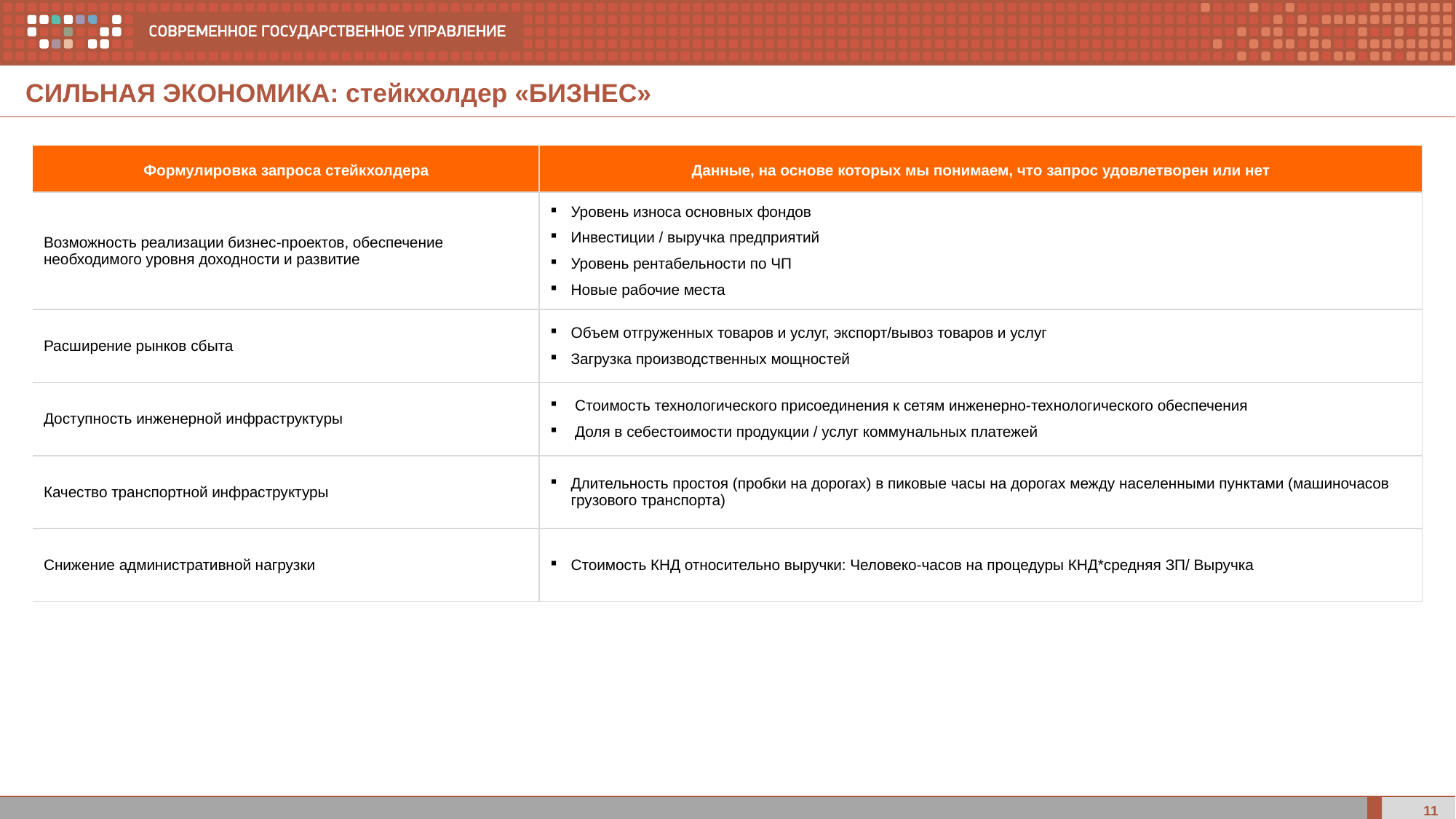

СИЛЬНАЯ ЭКОНОМИКА: стейкхолдер «БИЗНЕС»
| Формулировка запроса стейкхолдера | Данные, на основе которых мы понимаем, что запрос удовлетворен или нет |
| --- | --- |
| Возможность реализации бизнес-проектов, обеспечение необходимого уровня доходности и развитие | Уровень износа основных фондов Инвестиции / выручка предприятий Уровень рентабельности по ЧП Новые рабочие места |
| Расширение рынков сбыта | Объем отгруженных товаров и услуг, экспорт/вывоз товаров и услуг Загрузка производственных мощностей |
| Доступность инженерной инфраструктуры | Стоимость технологического присоединения к сетям инженерно-технологического обеспечения Доля в себестоимости продукции / услуг коммунальных платежей |
| Качество транспортной инфраструктуры | Длительность простоя (пробки на дорогах) в пиковые часы на дорогах между населенными пунктами (машиночасов грузового транспорта) |
| Снижение административной нагрузки | Стоимость КНД относительно выручки: Человеко-часов на процедуры КНД\*средняя ЗП/ Выручка |